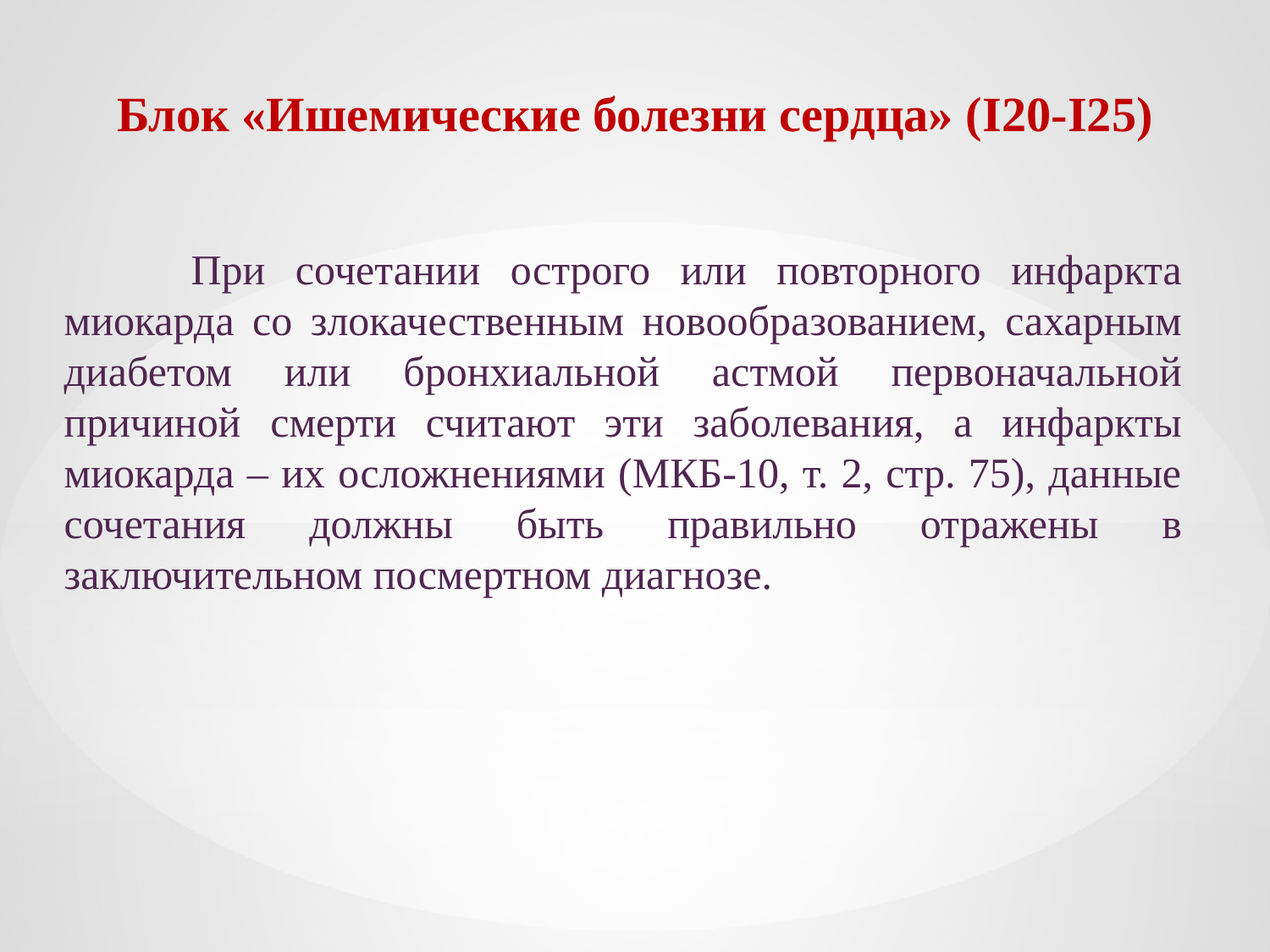

# Блок «Ишемические болезни сердца» (I20-I25)
	При сочетании острого или повторного инфаркта миокарда со злокачественным новообразованием, сахарным диабетом или бронхиальной астмой первоначальной причиной смерти считают эти заболевания, а инфаркты миокарда – их осложнениями (МКБ-10, т. 2, стр. 75), данные сочетания должны быть правильно отражены в заключительном посмертном диагнозе.